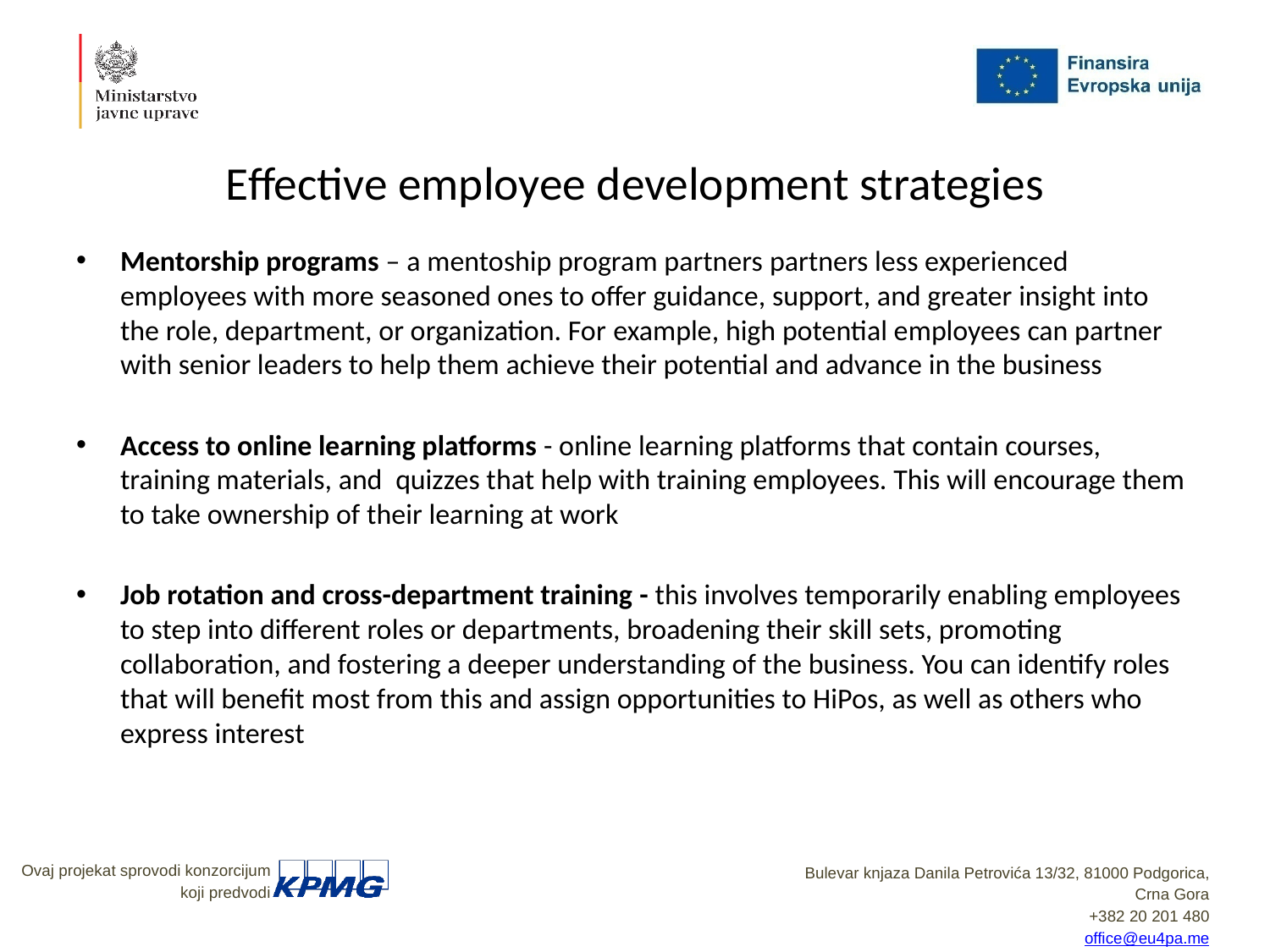

# Effective employee development strategies
Mentorship programs – a mentoship program partners partners less experienced employees with more seasoned ones to offer guidance, support, and greater insight into the role, department, or organization. For example, high potential employees can partner with senior leaders to help them achieve their potential and advance in the business

Access to online learning platforms - online learning platforms that contain courses, training materials, and  quizzes that help with training employees. This will encourage them to take ownership of their learning at work

Job rotation and cross-department training - this involves temporarily enabling employees to step into different roles or departments, broadening their skill sets, promoting collaboration, and fostering a deeper understanding of the business. You can identify roles that will benefit most from this and assign opportunities to HiPos, as well as others who express interest